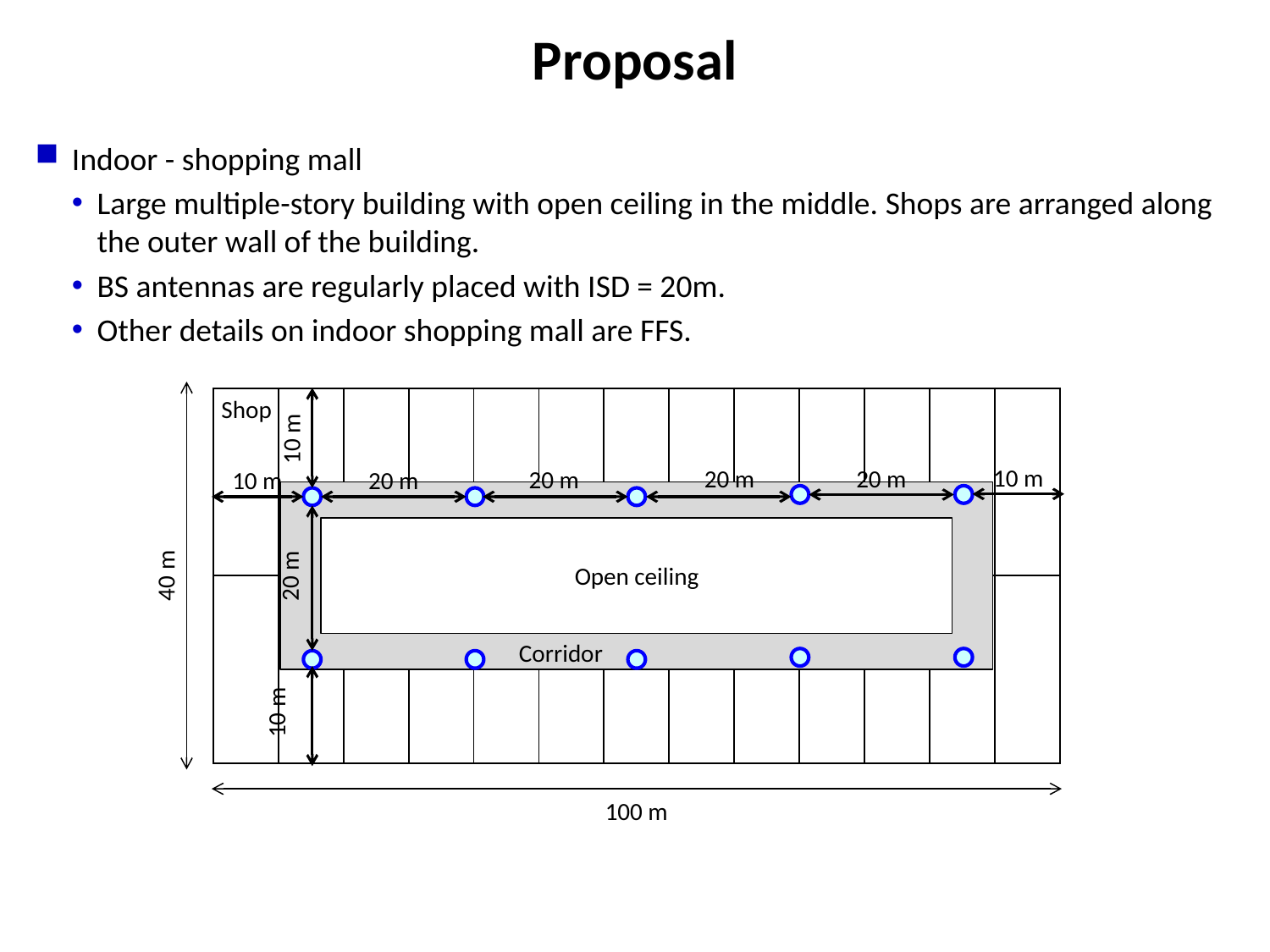

# Proposal
Indoor - shopping mall
Large multiple-story building with open ceiling in the middle. Shops are arranged along the outer wall of the building.
BS antennas are regularly placed with ISD = 20m.
Other details on indoor shopping mall are FFS.
Shop
|  |  |  |  |  |  |  |  |  |  |  |  |  |
| --- | --- | --- | --- | --- | --- | --- | --- | --- | --- | --- | --- | --- |
|  |  |  |  |  |  |  |  |  |  |  |  |  |
10 m
10 m
20 m
20 m
20 m
10 m
20 m

40 m
Open ceiling
20 m
Corridor

10 m
100 m